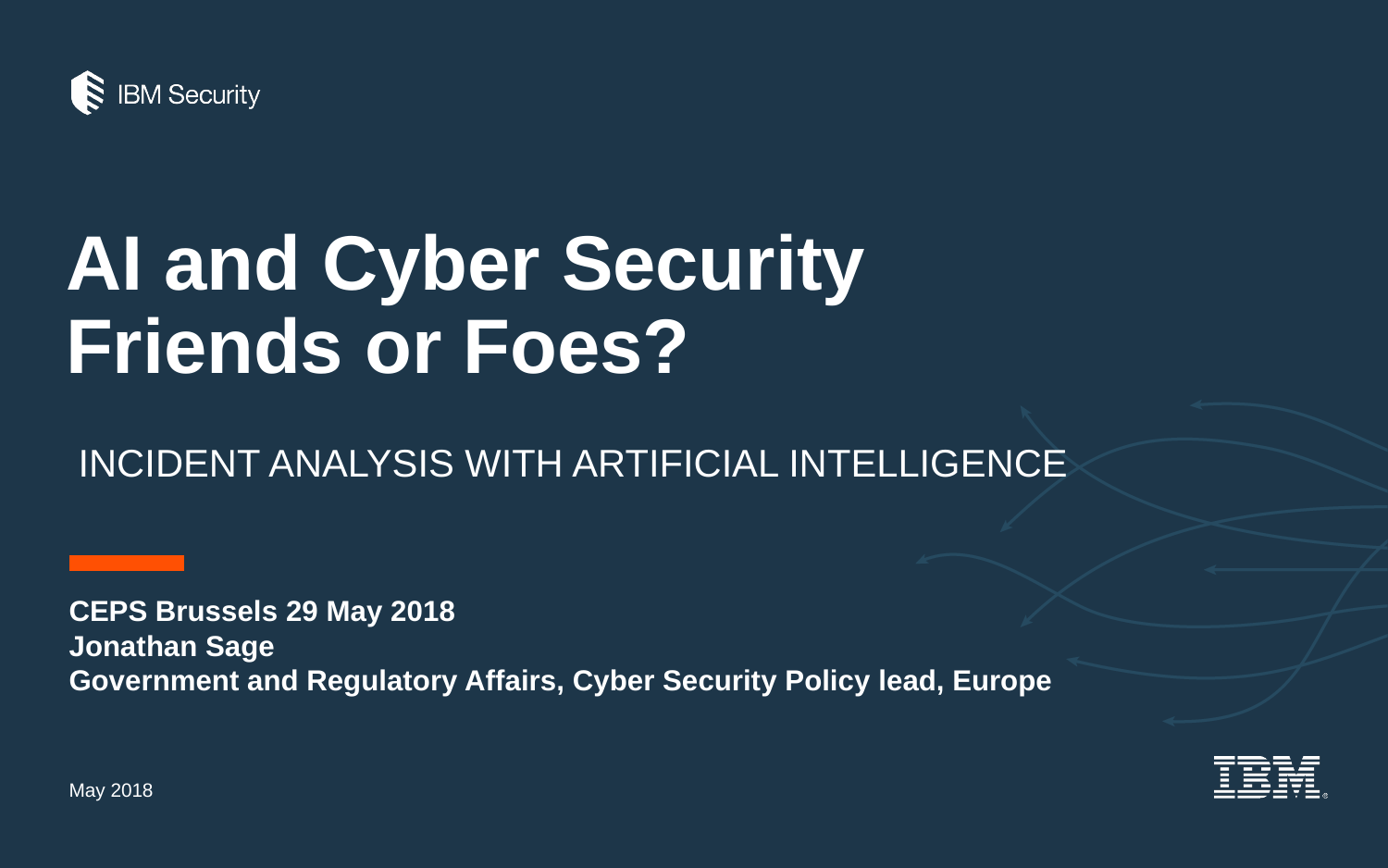

# AI and Cyber Security Friends or Foes?
 incident analysis with artificial intelligence

CEPS Brussels 29 May 2018
Jonathan Sage
Government and Regulatory Affairs, Cyber Security Policy lead, Europe
May 2018